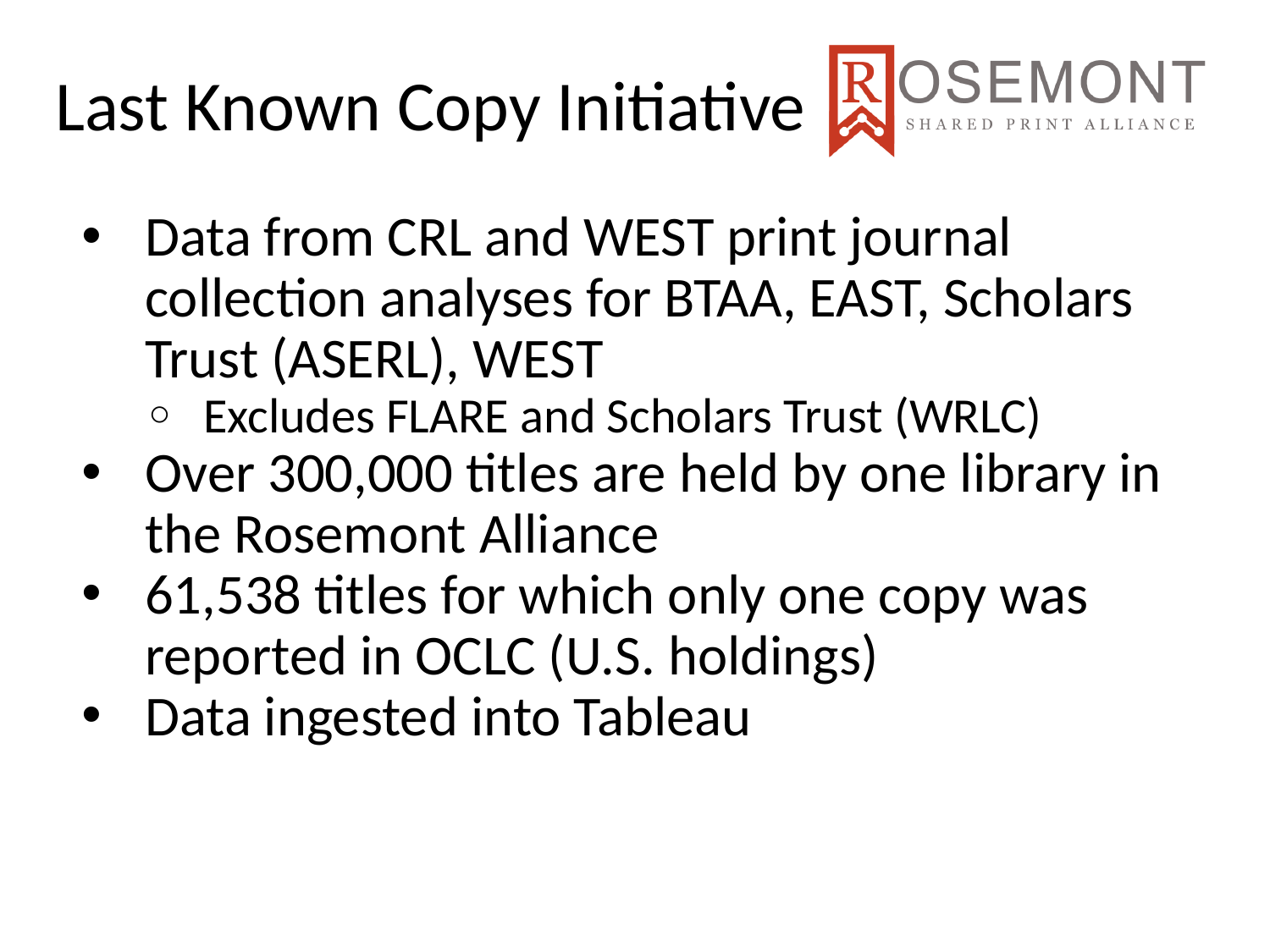

Last Known Copy Initiative
Data from CRL and WEST print journal collection analyses for BTAA, EAST, Scholars Trust (ASERL), WEST
Excludes FLARE and Scholars Trust (WRLC)
Over 300,000 titles are held by one library in the Rosemont Alliance
61,538 titles for which only one copy was reported in OCLC (U.S. holdings)
Data ingested into Tableau